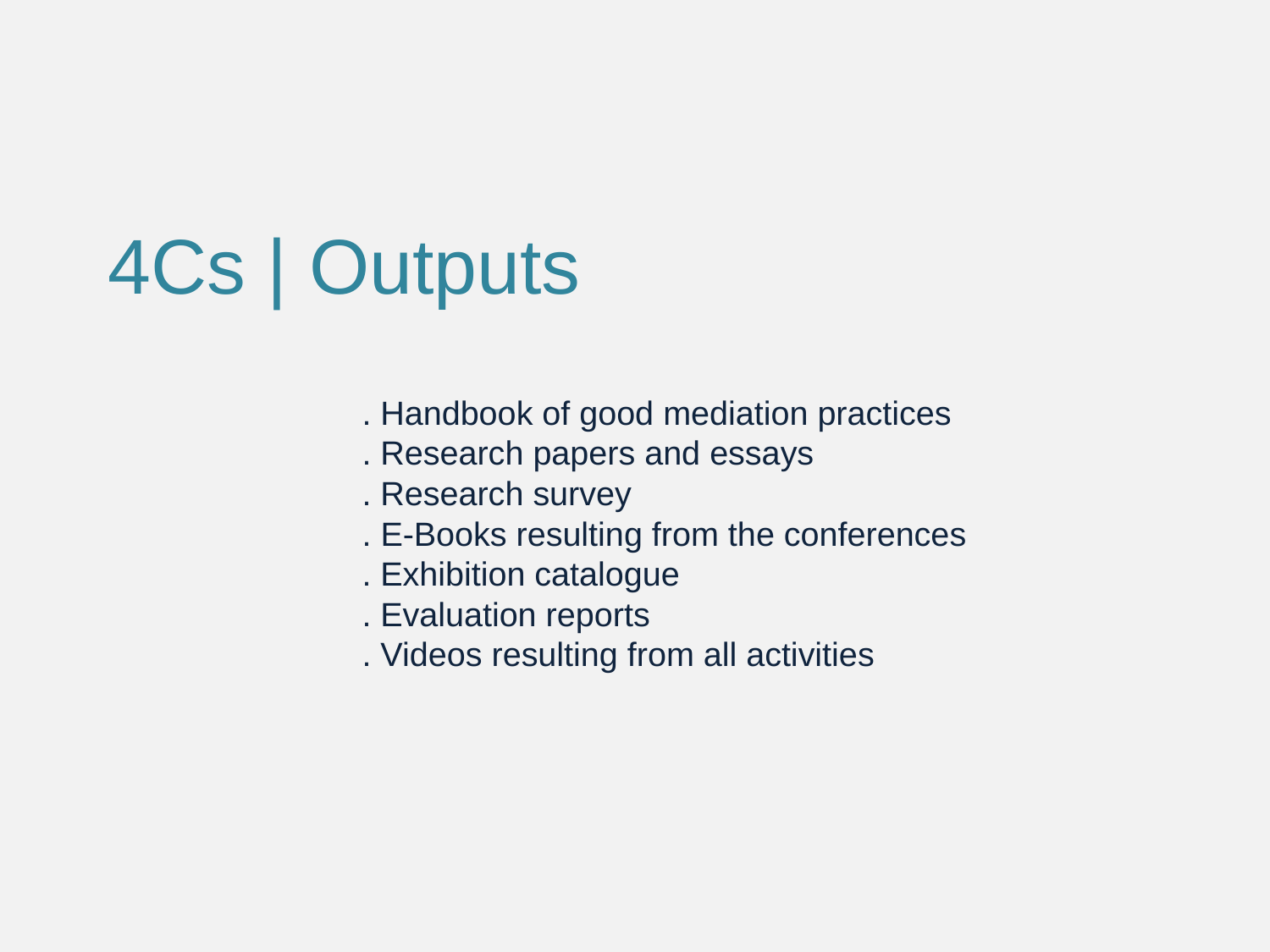

# 4Cs | Outputs . Handbook of good mediation practices . Research papers and essays . Research survey . E-Books resulting from the conferences . Exhibition catalogue . Evaluation reports . Videos resulting from all activities